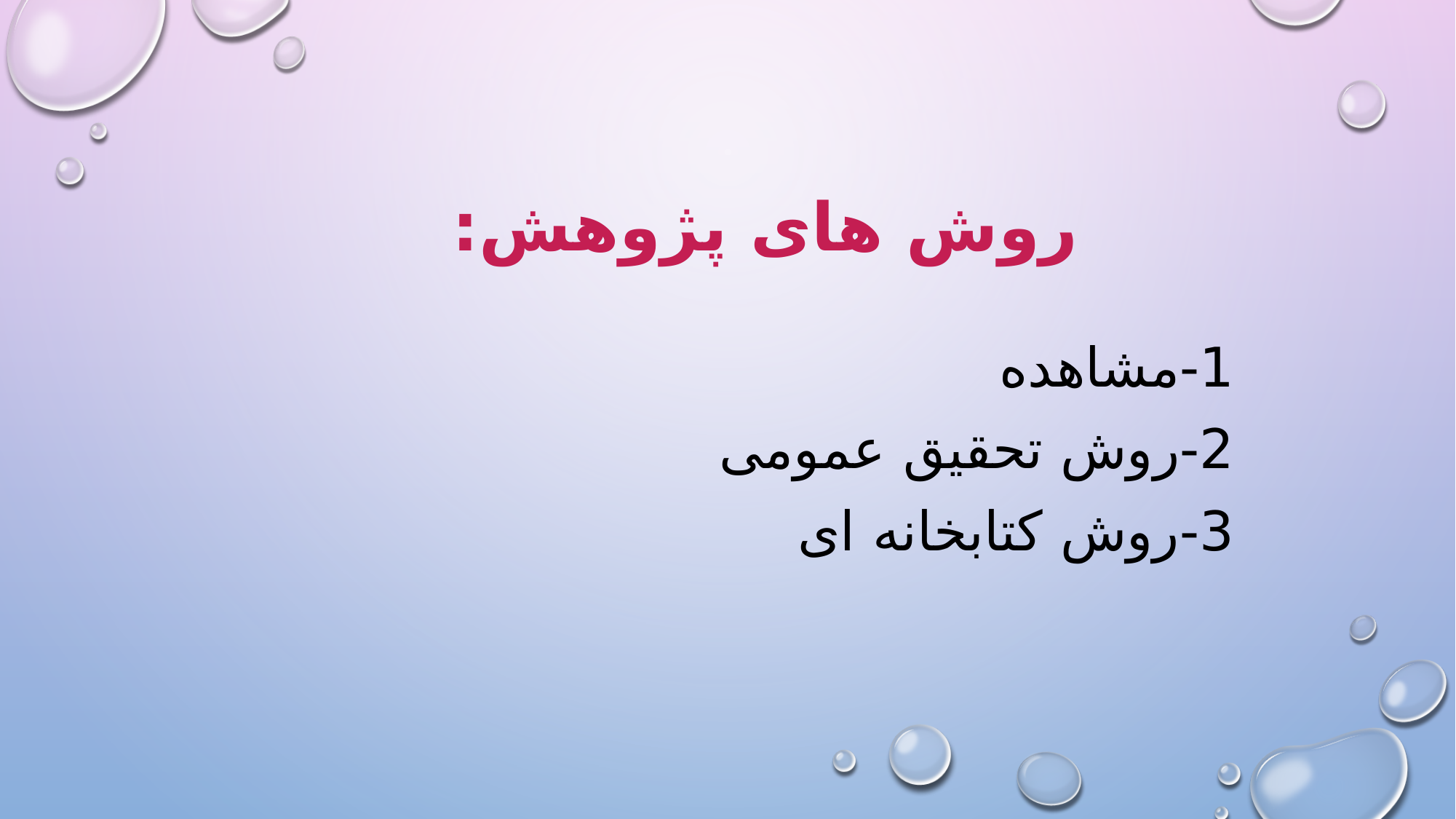

روش های پژوهش:

1-مشاهده
2-روش تحقیق عمومی
3-روش کتابخانه ای